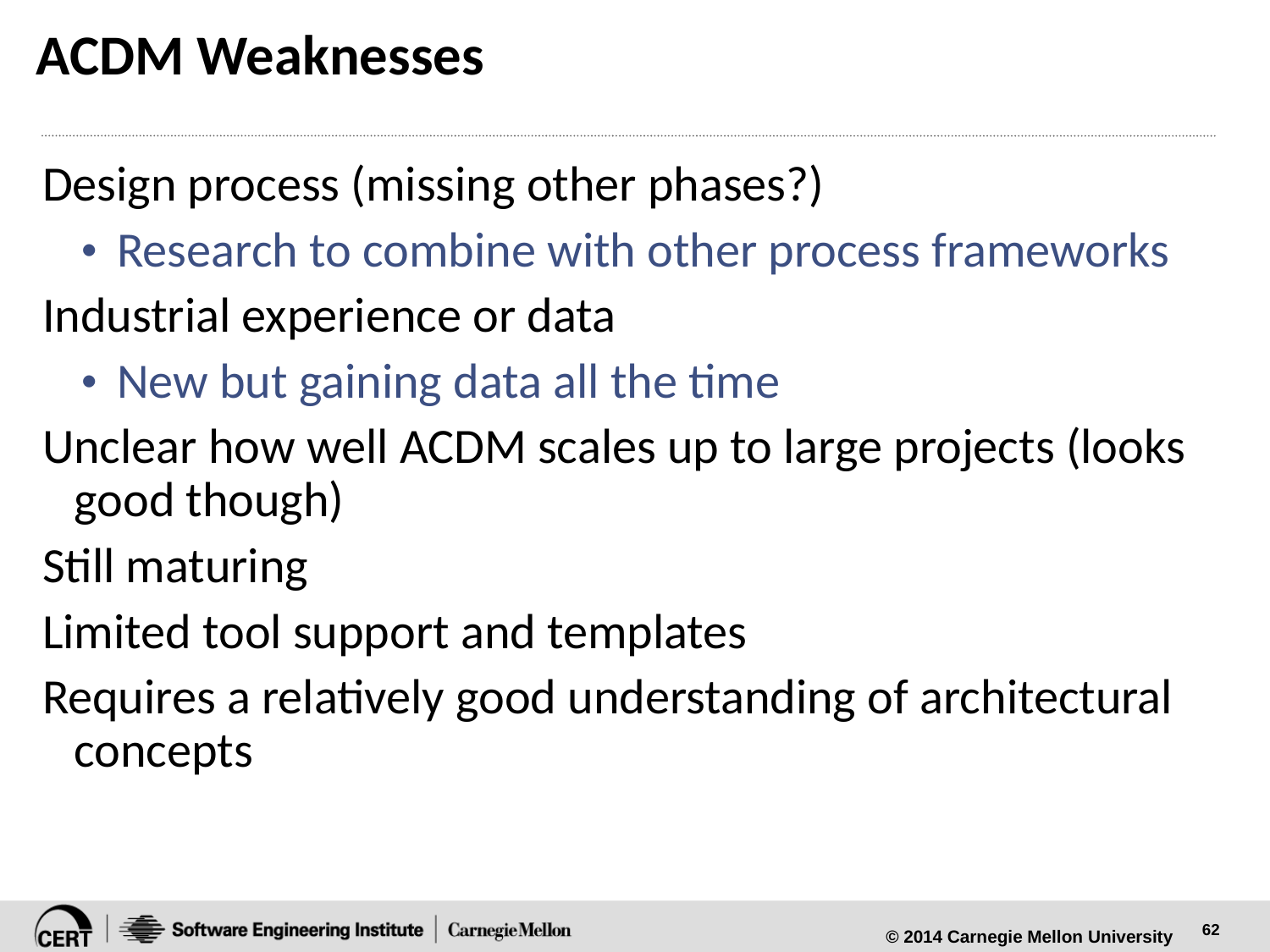

# ACDM Weaknesses
Design process (missing other phases?)
 Research to combine with other process frameworks
Industrial experience or data
 New but gaining data all the time
Unclear how well ACDM scales up to large projects (looks good though)
Still maturing
Limited tool support and templates
Requires a relatively good understanding of architectural concepts